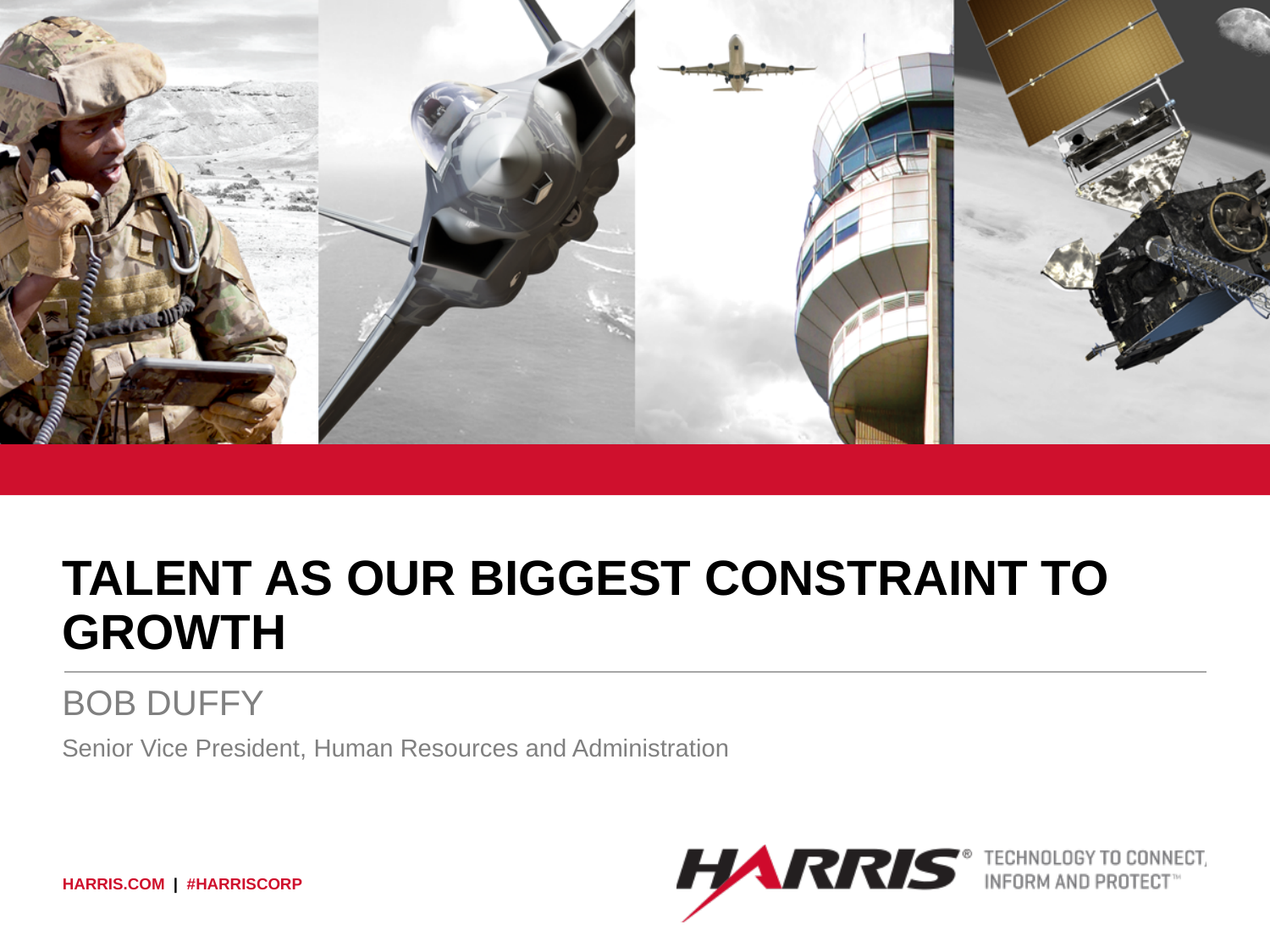

# Talent as our biggest constraint to growth
Bob Duffy
Senior Vice President, Human Resources and Administration